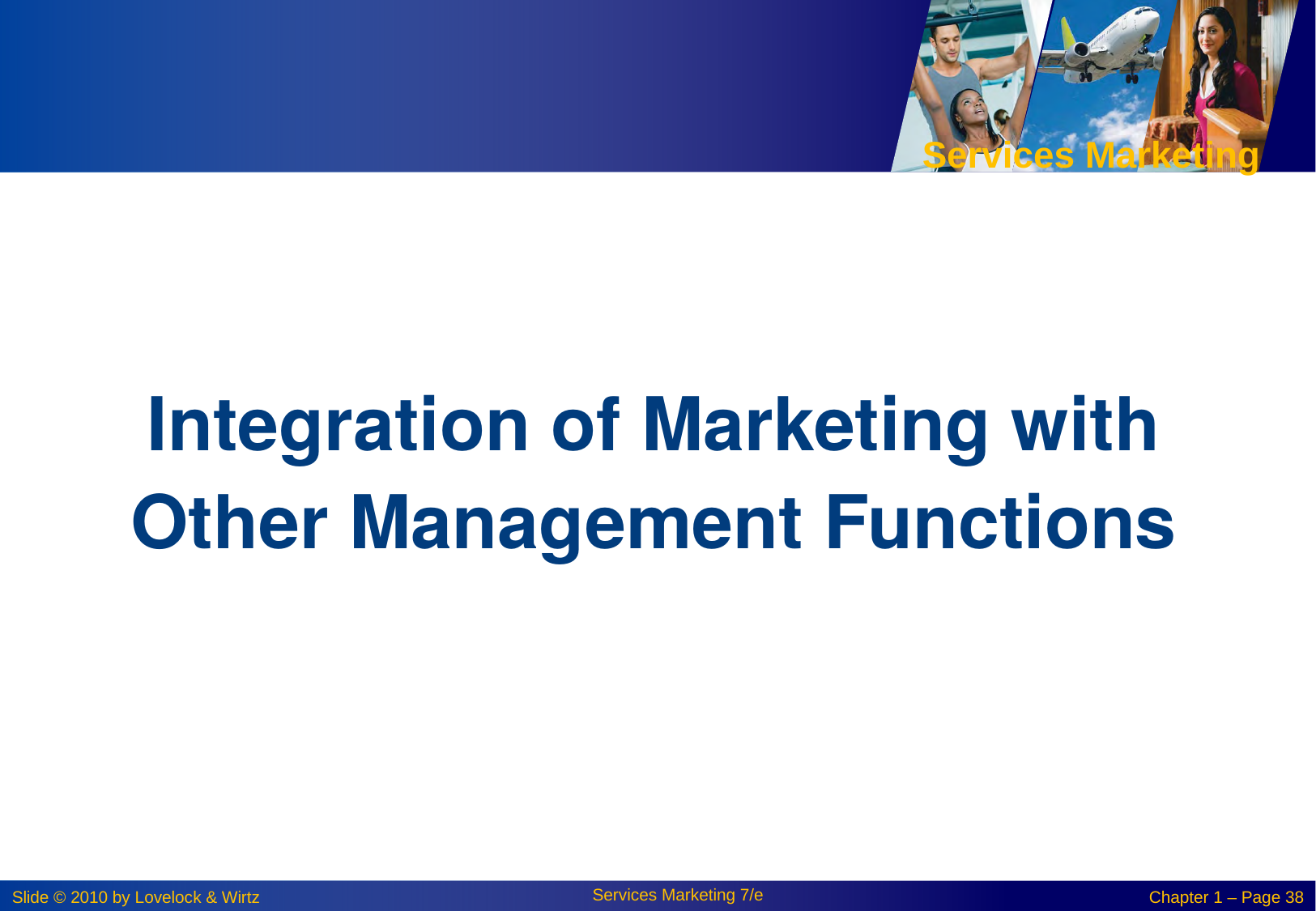

Integration of Marketing with Other Management Functions